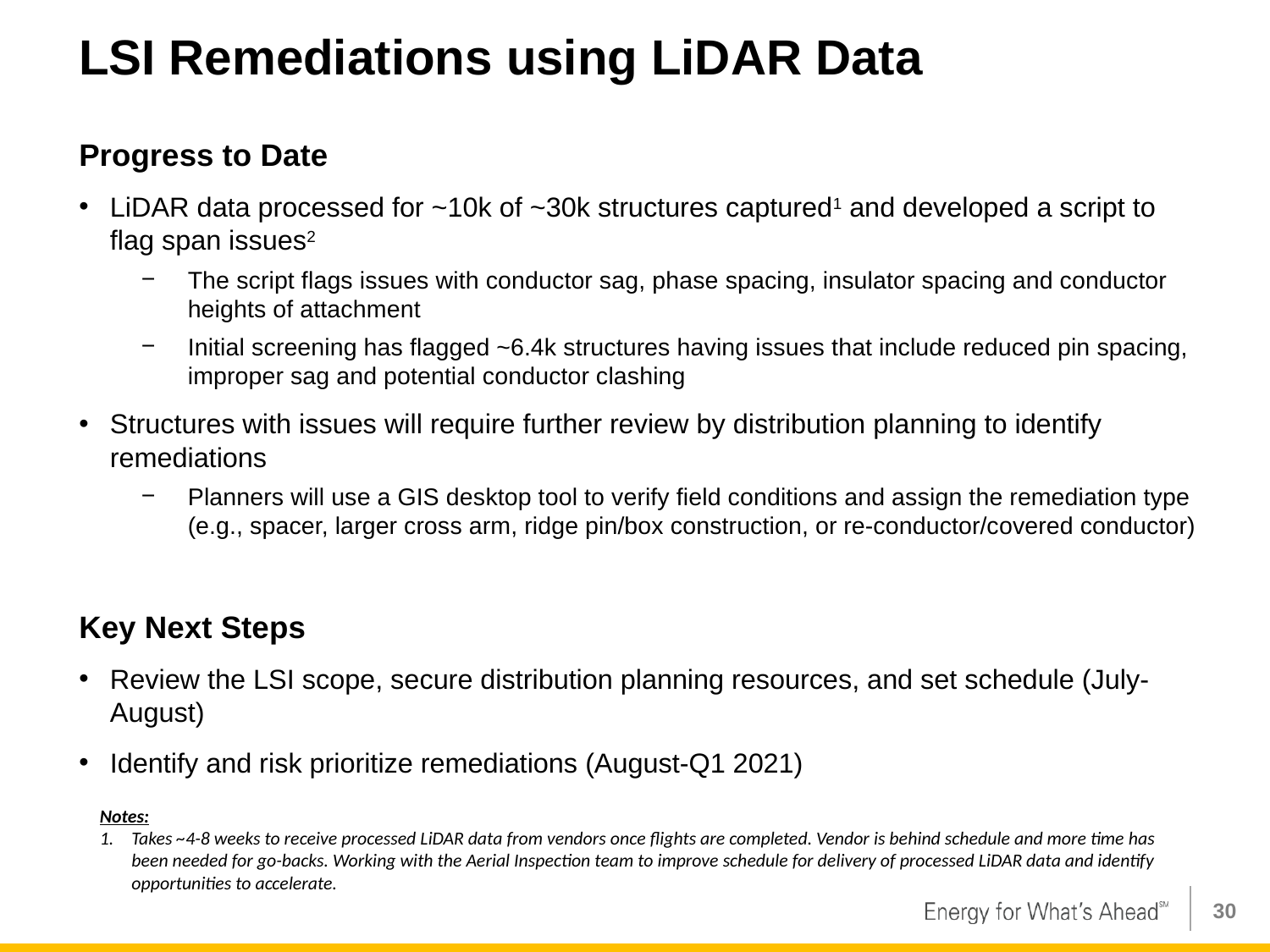

# LSI Remediations using LiDAR Data
Progress to Date
LiDAR data processed for ~10k of ~30k structures captured1 and developed a script to flag span issues2
The script flags issues with conductor sag, phase spacing, insulator spacing and conductor heights of attachment
Initial screening has flagged ~6.4k structures having issues that include reduced pin spacing, improper sag and potential conductor clashing
Structures with issues will require further review by distribution planning to identify remediations
Planners will use a GIS desktop tool to verify field conditions and assign the remediation type (e.g., spacer, larger cross arm, ridge pin/box construction, or re-conductor/covered conductor)

Key Next Steps
Review the LSI scope, secure distribution planning resources, and set schedule (July-August)
Identify and risk prioritize remediations (August-Q1 2021)
Notes:
Takes ~4-8 weeks to receive processed LiDAR data from vendors once flights are completed. Vendor is behind schedule and more time has been needed for go-backs. Working with the Aerial Inspection team to improve schedule for delivery of processed LiDAR data and identify opportunities to accelerate.